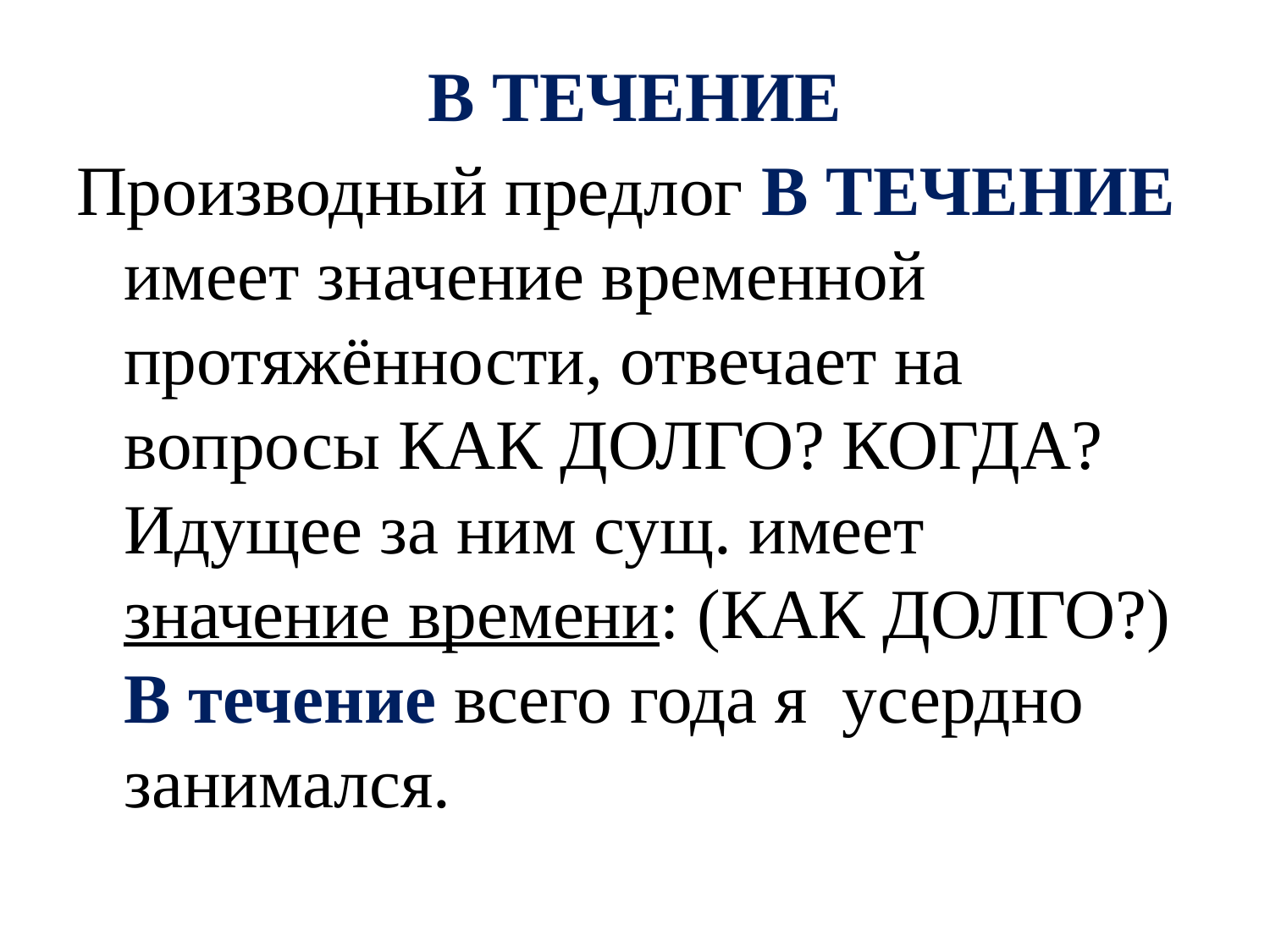

# В ТЕЧЕНИЕ
Производный предлог В ТЕЧЕНИЕ имеет значение временной протяжённости, отвечает на вопросы КАК ДОЛГО? КОГДА? Идущее за ним сущ. имеет значение времени: (КАК ДОЛГО?) В течение всего года я  усердно занимался.